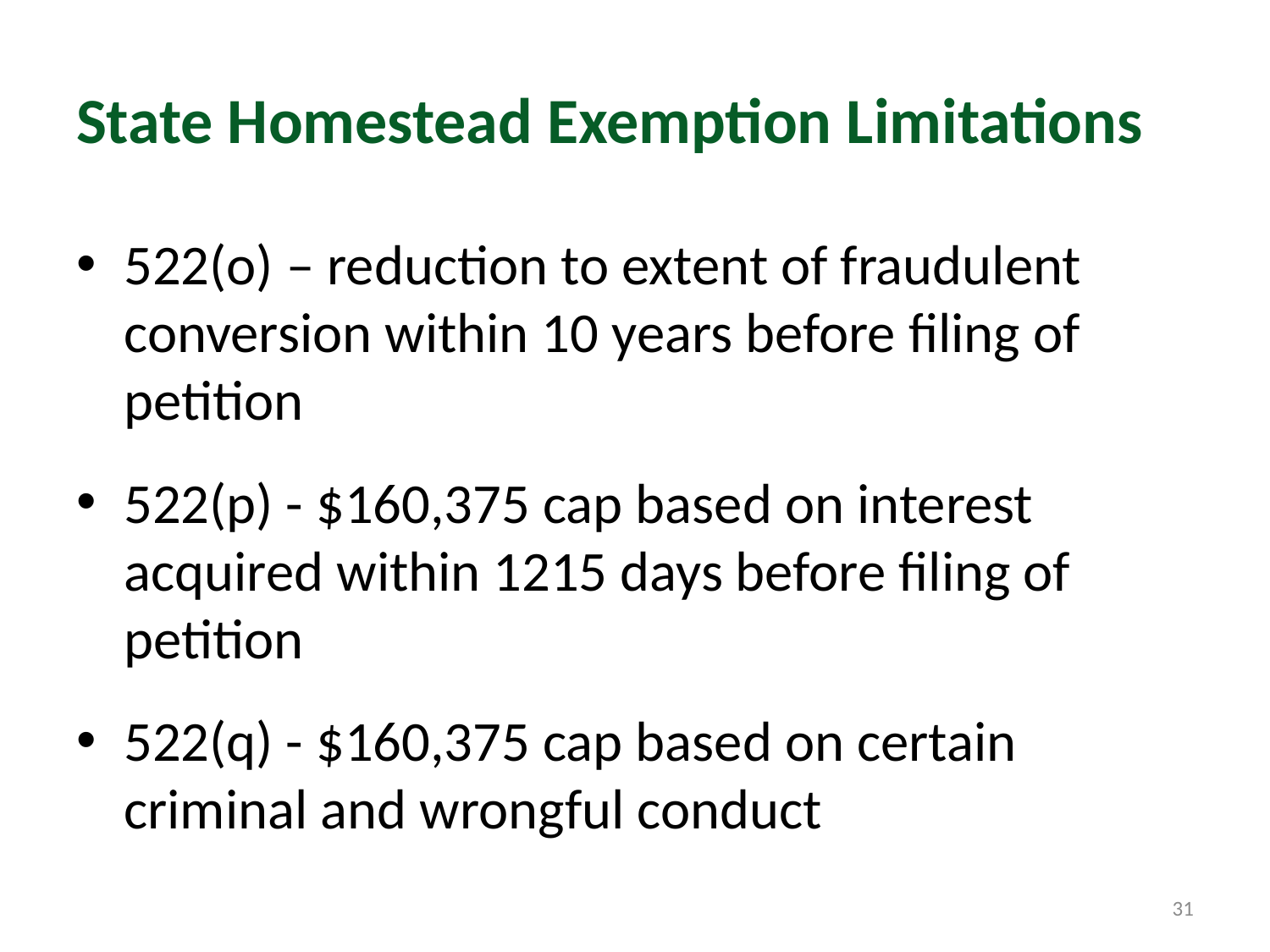

# State Homestead Exemption Limitations
522(o) – reduction to extent of fraudulent conversion within 10 years before filing of petition
522(p) - $160,375 cap based on interest acquired within 1215 days before filing of petition
522(q) - $160,375 cap based on certain criminal and wrongful conduct

31